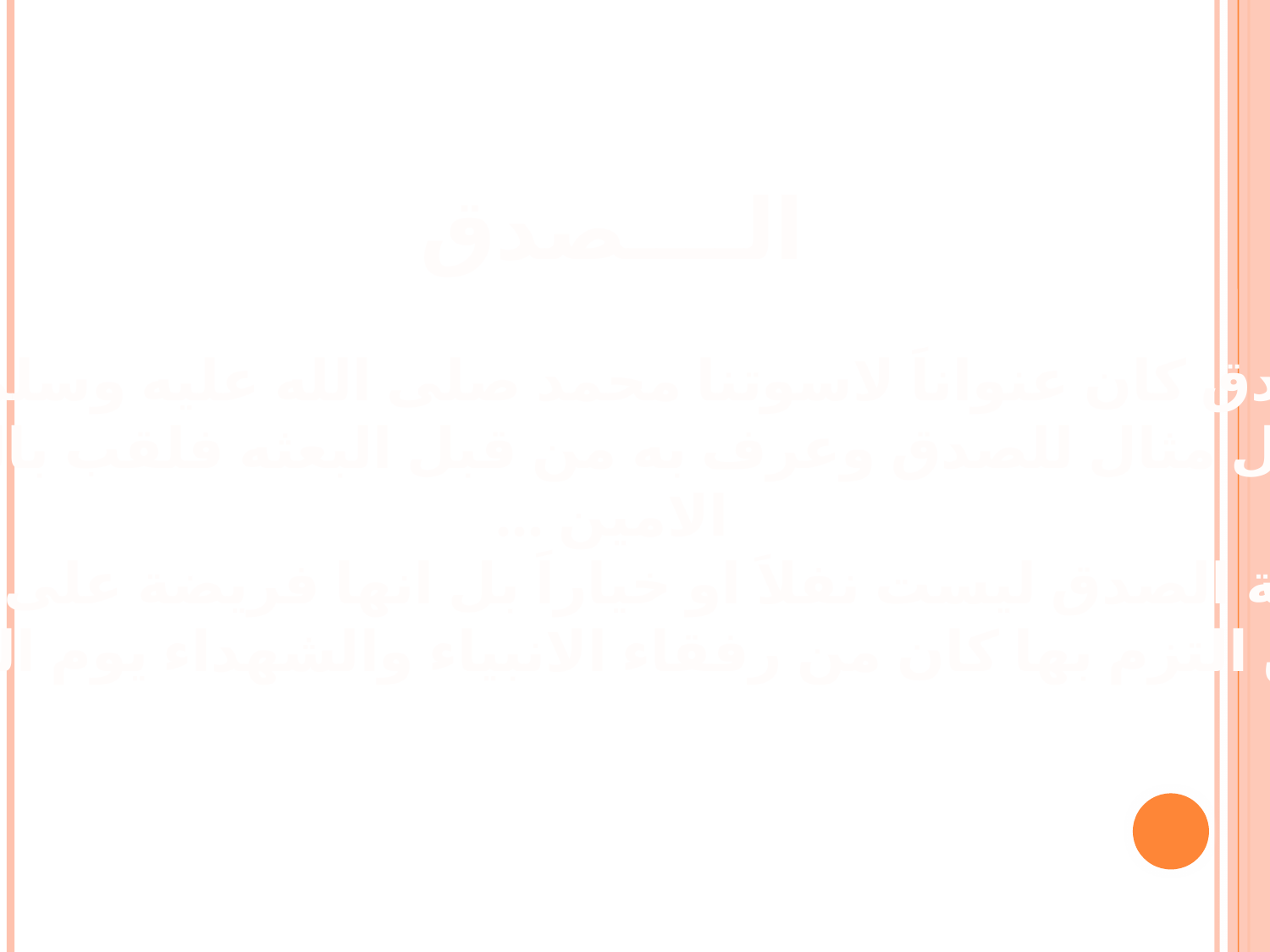

الــــصدق

الصدق كان عنواناَ لاسوتنا محمد صلى الله عليه وسلم فهو
 افضل مثال للصدق وعرف به من قبل البعثه فلقب بالصادق
الامين ...
وان صفة الصدق ليست نفلاَ او خياراَ بل انها فريضة على كل مسلم
 ومن التزم بها كان من رفقاء الانبياء والشهداء يوم القيامه.